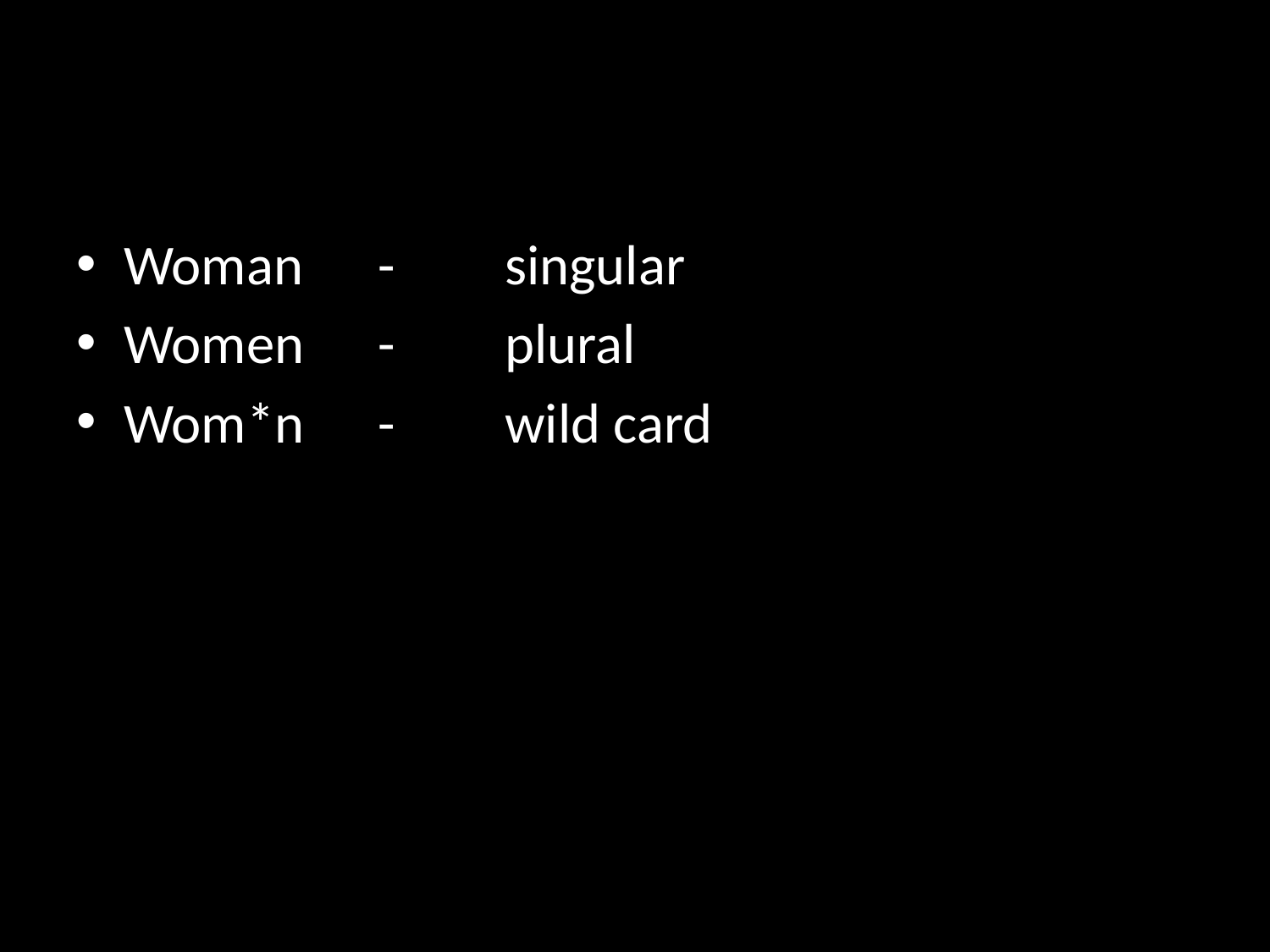

#
Woman	-	singular
Women	- 	plural
Wom*n	-	wild card